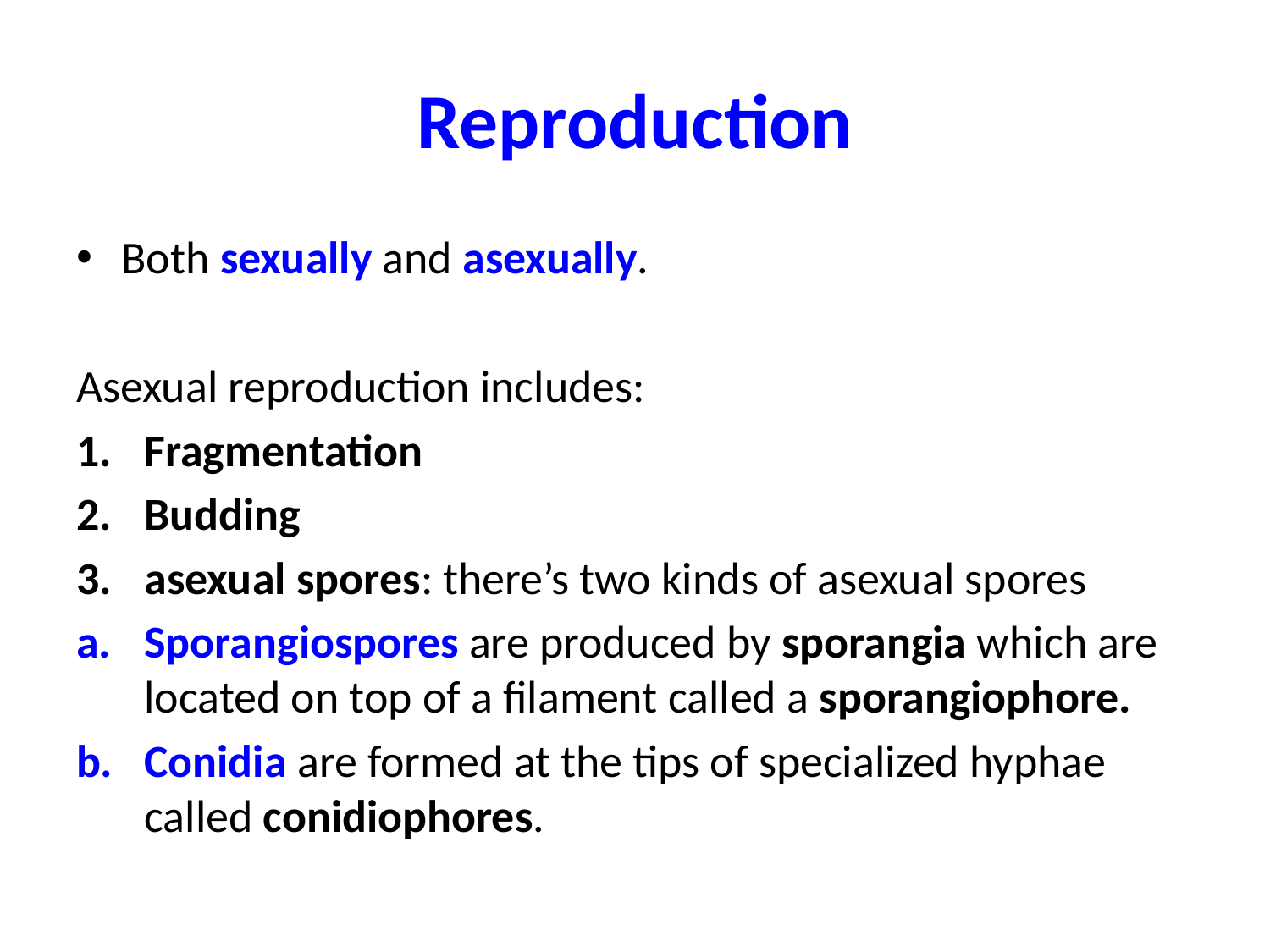

# Reproduction
Both sexually and asexually.

Asexual reproduction includes:
Fragmentation
Budding
asexual spores: there’s two kinds of asexual spores
Sporangiospores are produced by sporangia which are located on top of a filament called a sporangiophore.
Conidia are formed at the tips of specialized hyphae called conidiophores.